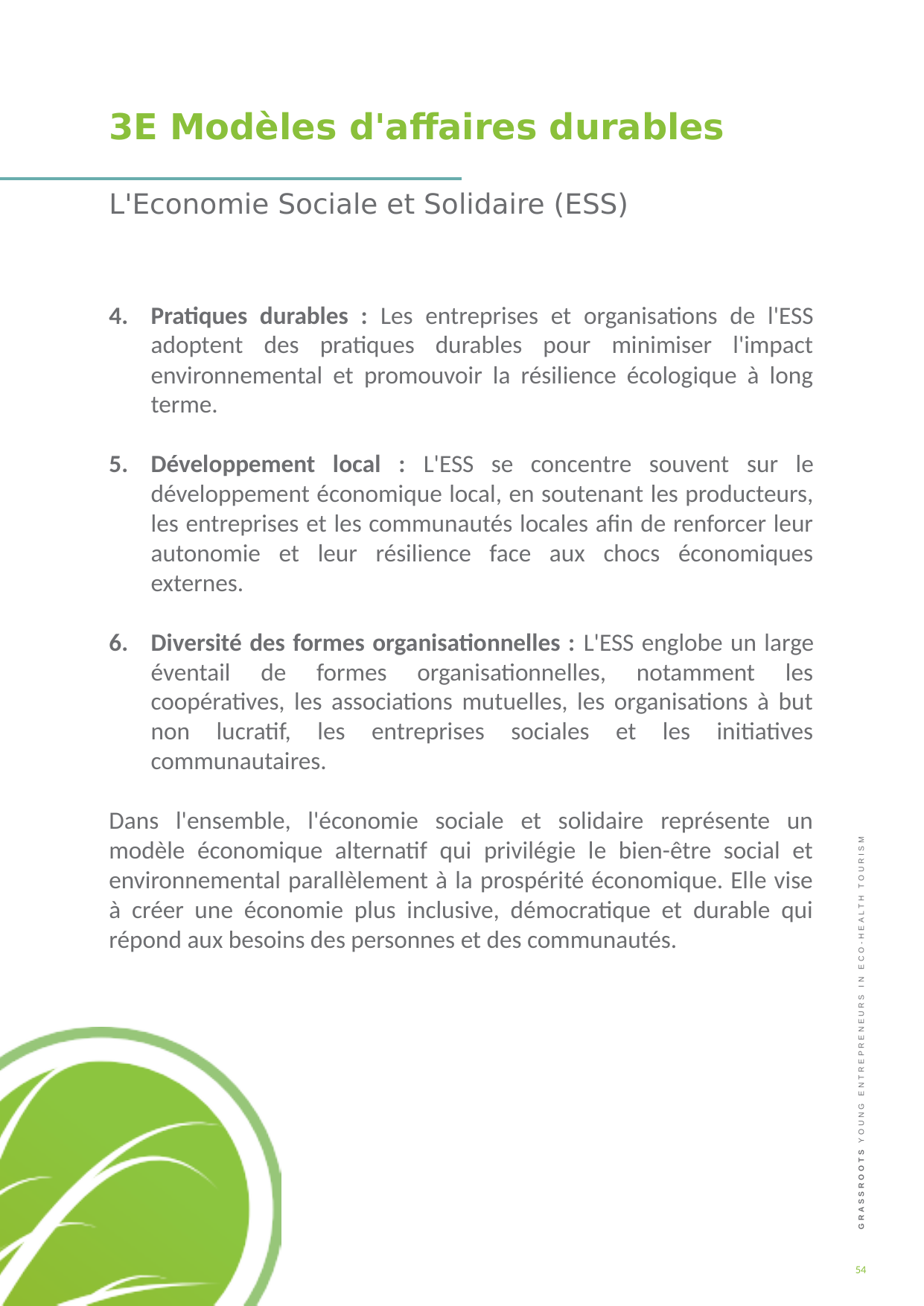

3E Modèles d'affaires durables
L'Economie Sociale et Solidaire (ESS)
Pratiques durables : Les entreprises et organisations de l'ESS adoptent des pratiques durables pour minimiser l'impact environnemental et promouvoir la résilience écologique à long terme.

Développement local : L'ESS se concentre souvent sur le développement économique local, en soutenant les producteurs, les entreprises et les communautés locales afin de renforcer leur autonomie et leur résilience face aux chocs économiques externes.

Diversité des formes organisationnelles : L'ESS englobe un large éventail de formes organisationnelles, notamment les coopératives, les associations mutuelles, les organisations à but non lucratif, les entreprises sociales et les initiatives communautaires.

Dans l'ensemble, l'économie sociale et solidaire représente un modèle économique alternatif qui privilégie le bien-être social et environnemental parallèlement à la prospérité économique. Elle vise à créer une économie plus inclusive, démocratique et durable qui répond aux besoins des personnes et des communautés.

54